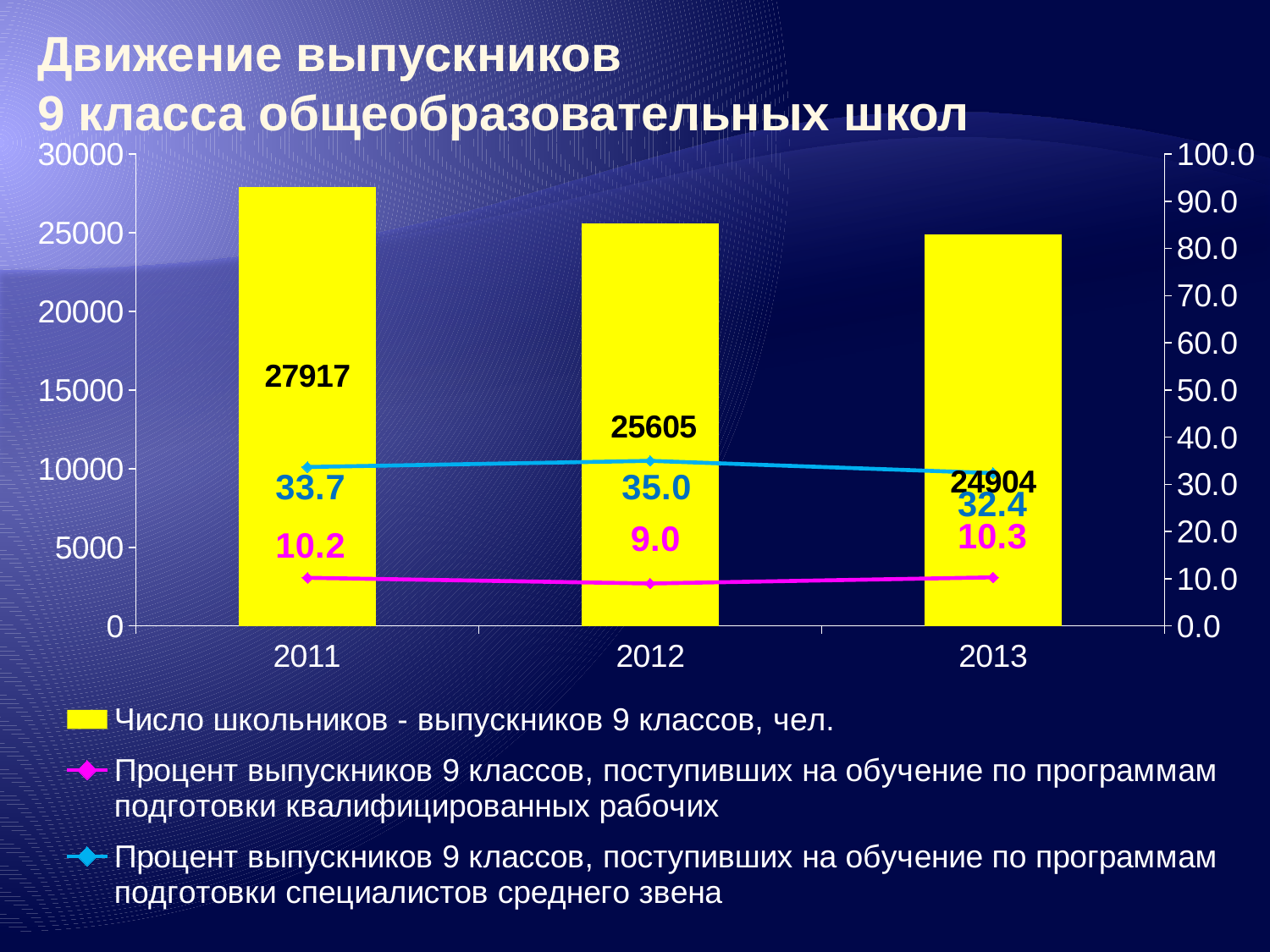

Движение выпускников
9 класса общеобразовательных школ

### Chart

| Category | Число школьников - выпускников 9 классов, чел. | Процент выпускников 9 классов, поступивших на обучение по программам подготовки квалифицированных рабочих | Процент выпускников 9 классов, поступивших на обучение по программам подготовки специалистов среднего звена |
|---|---|---|---|
| 2011 | 27917.0 | 10.2 | 33.7 |
| 2012 | 25605.0 | 9.0 | 35.0 |
| 2013 | 24904.0 | 10.3 | 32.4 |